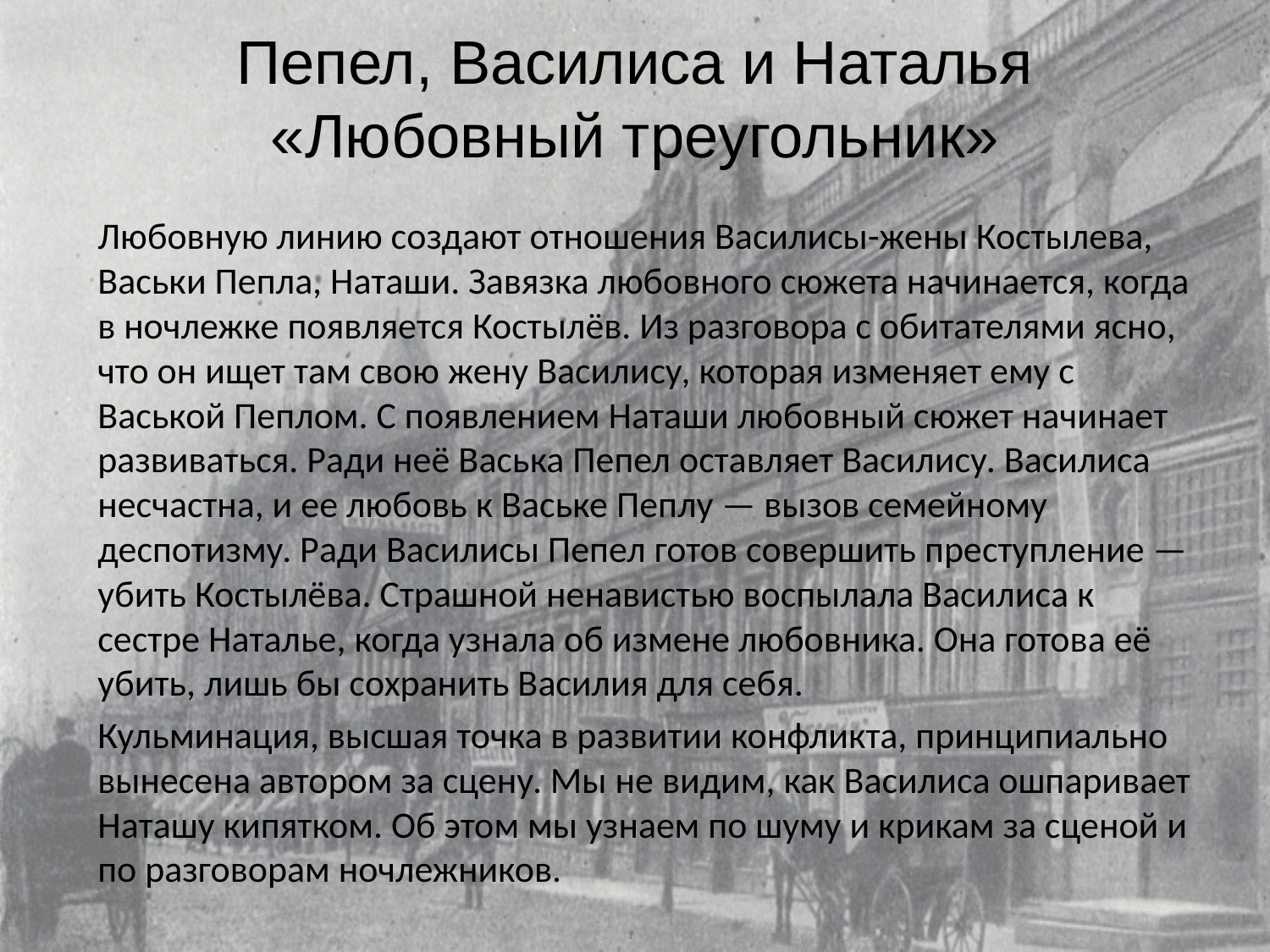

# Пепел, Василиса и Наталья «Любовный треугольник»
Любовную линию создают отношения Василисы-жены Костылева, Васьки Пепла, Наташи. Завязка любовного сюжета начинается, когда в ночлежке появляется Костылёв. Из разговора с обитателями ясно, что он ищет там свою жену Василису, которая изменяет ему с Васькой Пеплом. С появлением Наташи любовный сюжет начинает развиваться. Ради неё Васька Пепел оставляет Василису. Василиса несчастна, и ее любовь к Ваське Пеплу — вызов семейному деспотизму. Ради Василисы Пепел готов совершить преступление — убить Костылёва. Страшной ненавистью воспылала Василиса к сестре Наталье, когда узнала об измене любовника. Она готова её убить, лишь бы сохранить Василия для себя.
Кульминация, высшая точка в развитии конфликта, принципиально вынесена автором за сцену. Мы не видим, как Василиса ошпаривает Наташу кипятком. Об этом мы узнаем по шуму и крикам за сценой и по разговорам ночлежников.